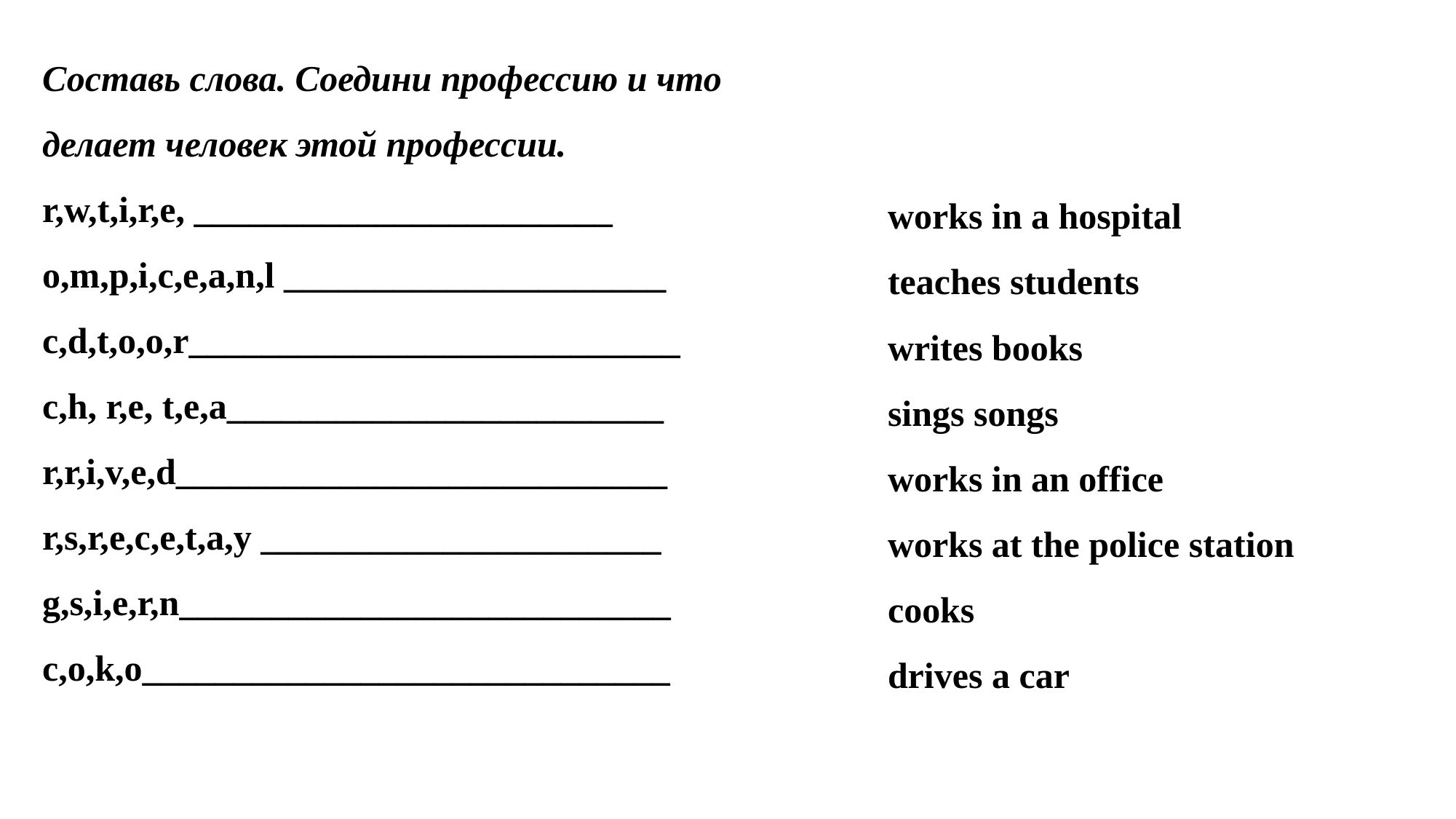

Составь слова. Соедини профессию и что
делает человек этой профессии.
r,w,t,i,r,e, _______________________
o,m,p,i,c,e,a,n,l _____________________
c,d,t,o,o,r___________________________
c,h, r,e, t,e,a________________________
r,r,i,v,e,d___________________________
r,s,r,e,c,e,t,a,y ______________________
g,s,i,e,r,n___________________________
c,o,k,o_____________________________

works in a hospital
teaches students
writes books
sings songs
works in an office
works at the police station
cooks
drives a car